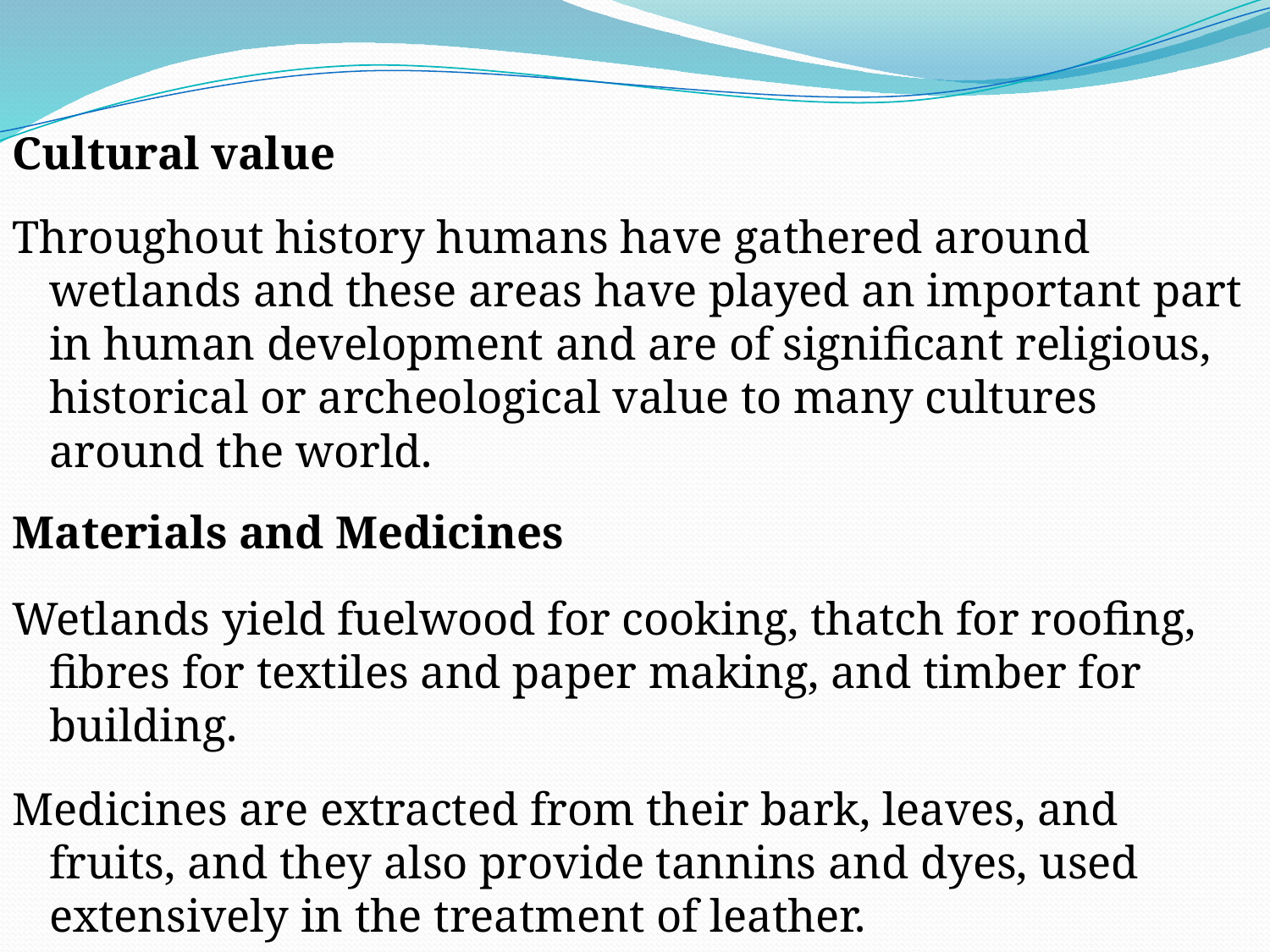

Cultural value

Throughout history humans have gathered around wetlands and these areas have played an important part in human development and are of significant religious, historical or archeological value to many cultures around the world.

Materials and Medicines

Wetlands yield fuelwood for cooking, thatch for roofing, fibres for textiles and paper making, and timber for building.

Medicines are extracted from their bark, leaves, and fruits, and they also provide tannins and dyes, used extensively in the treatment of leather.